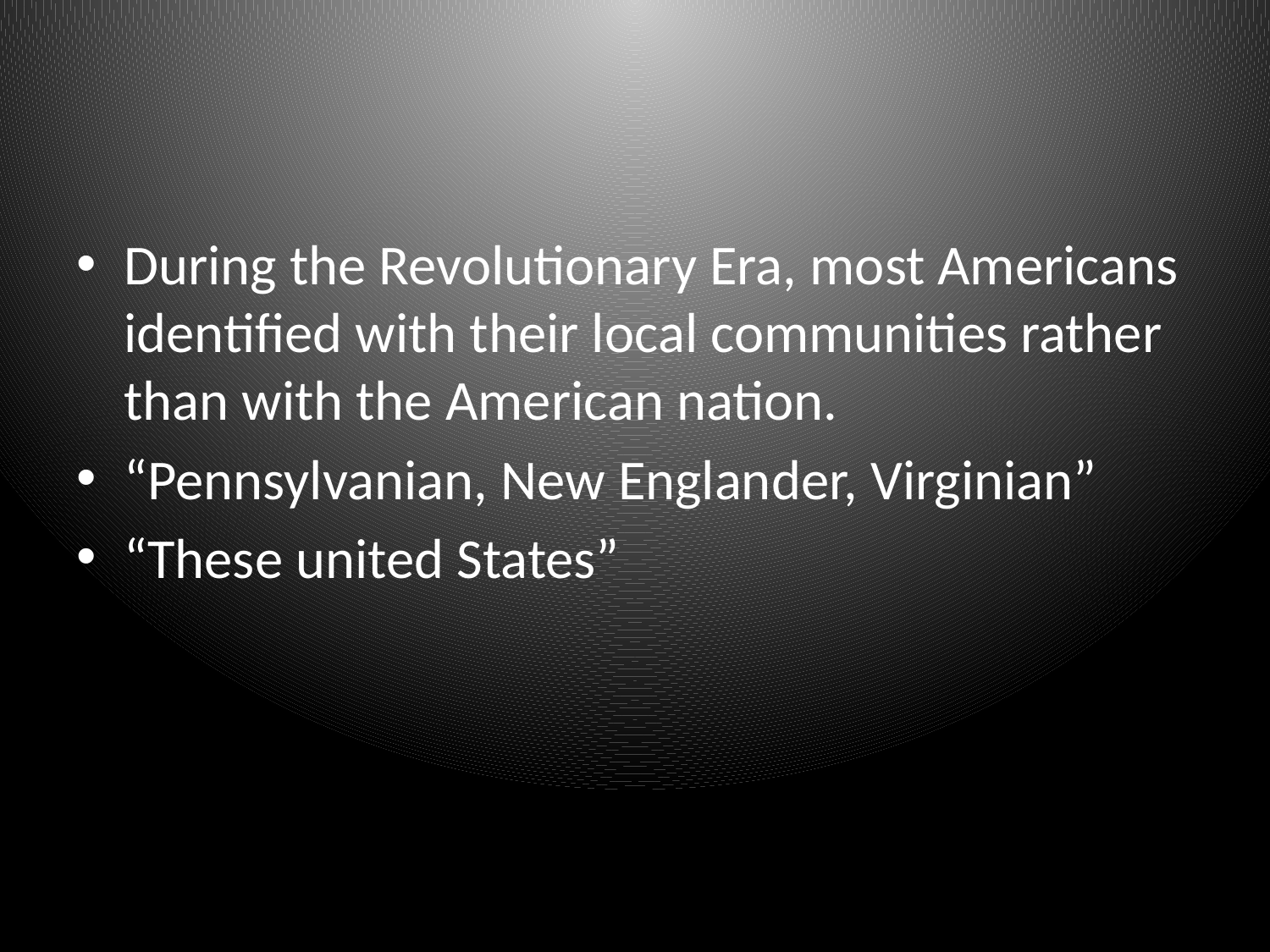

#
During the Revolutionary Era, most Americans identified with their local communities rather than with the American nation.
“Pennsylvanian, New Englander, Virginian”
“These united States”